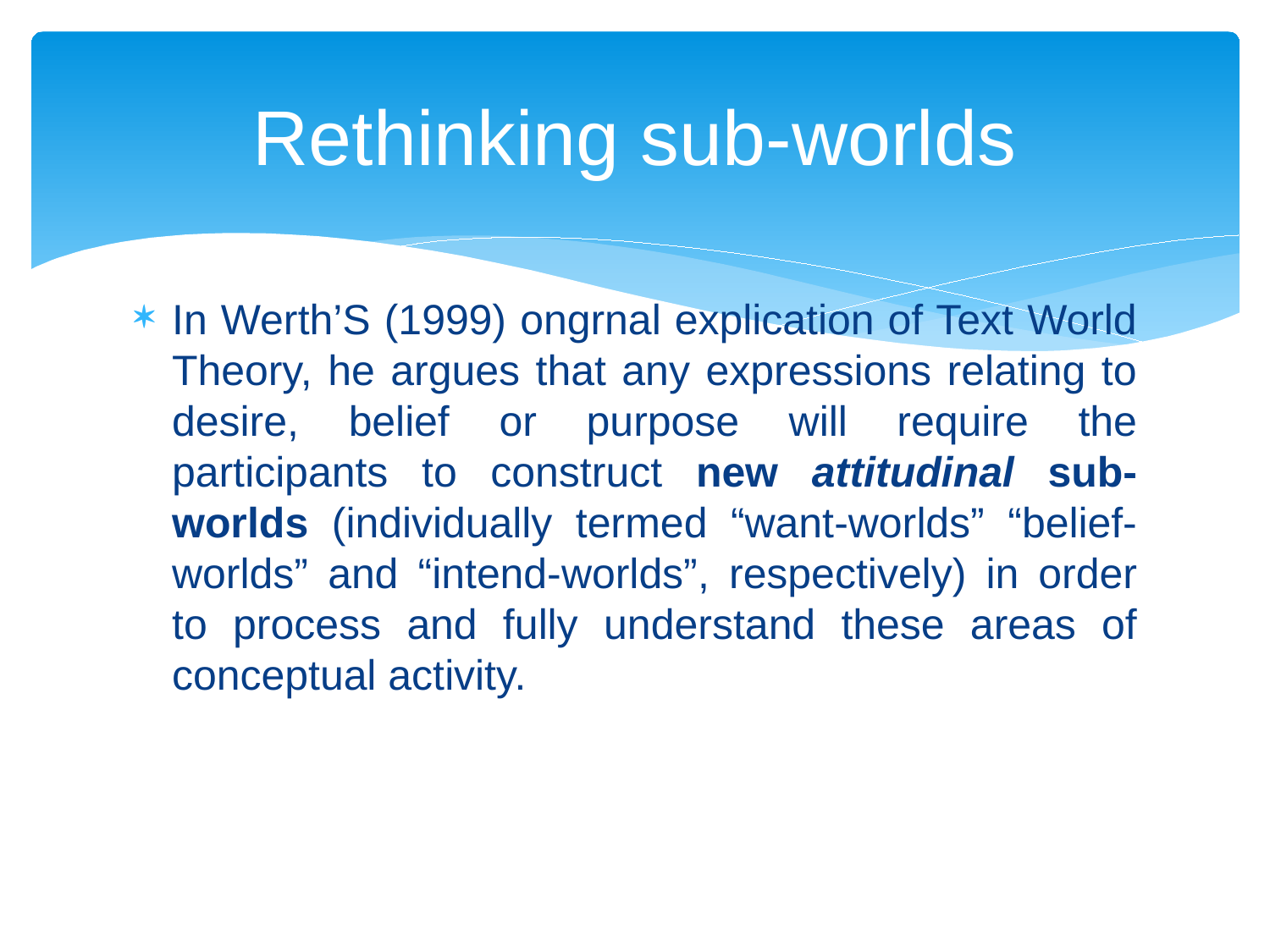

# Rethinking sub-worlds
In Werth’S (1999) ongrnal explication of Text World Theory, he argues that any expressions relating to desire, belief or purpose will require the participants to construct new attitudinal sub-worlds (individually termed “want-worlds” “belief- worlds” and “intend-worlds”, respectively) in order to process and fully un­derstand these areas of conceptual activity.